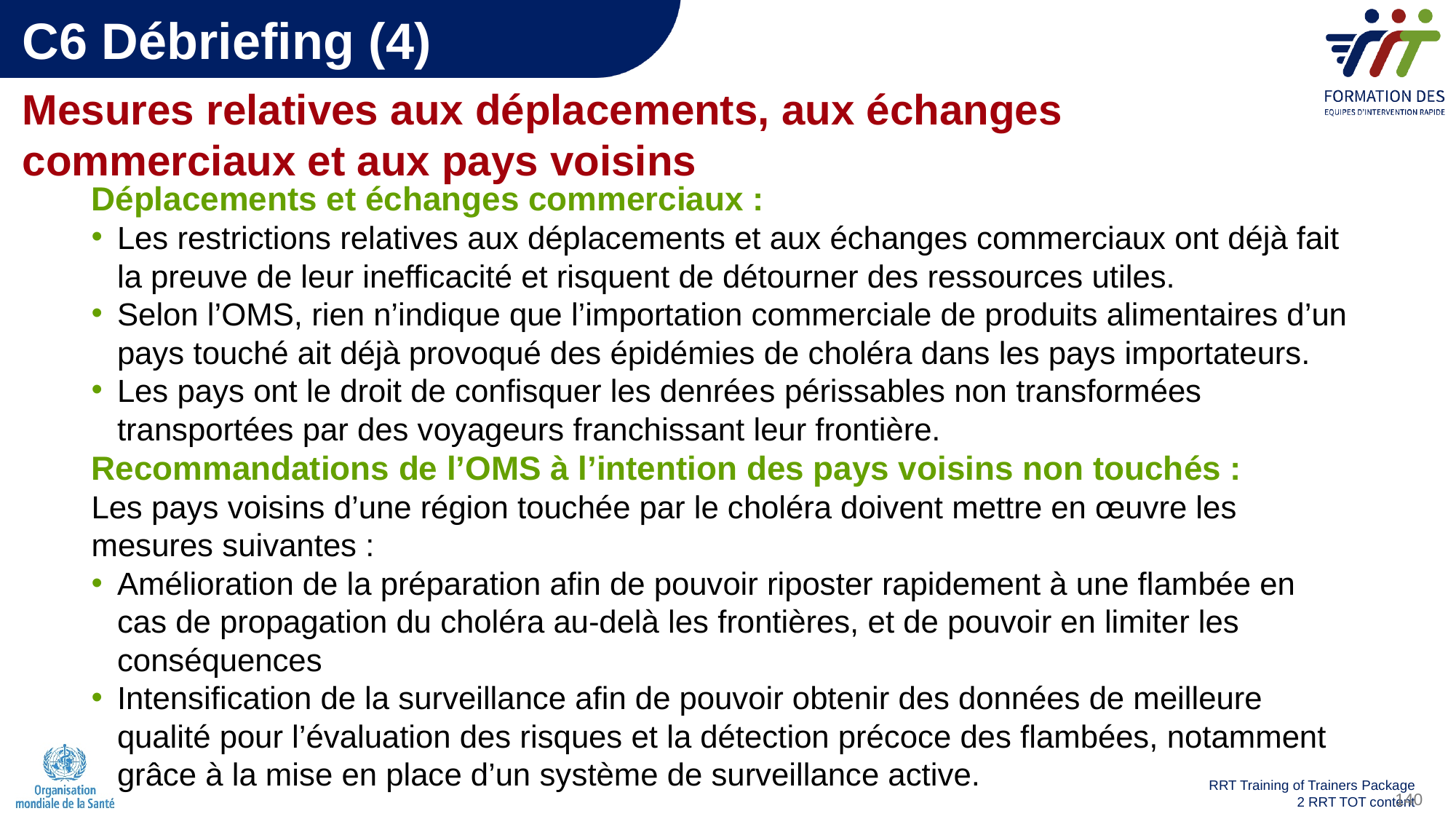

C6 Débriefing (4)
Mesures relatives aux déplacements, aux échanges commerciaux et aux pays voisins
Déplacements et échanges commerciaux :
Les restrictions relatives aux déplacements et aux échanges commerciaux ont déjà fait la preuve de leur inefficacité et risquent de détourner des ressources utiles.
Selon l’OMS, rien n’indique que l’importation commerciale de produits alimentaires d’un pays touché ait déjà provoqué des épidémies de choléra dans les pays importateurs.
Les pays ont le droit de confisquer les denrées périssables non transformées transportées par des voyageurs franchissant leur frontière.
Recommandations de l’OMS à l’intention des pays voisins non touchés :
Les pays voisins d’une région touchée par le choléra doivent mettre en œuvre les mesures suivantes :
Amélioration de la préparation afin de pouvoir riposter rapidement à une flambée en cas de propagation du choléra au-delà les frontières, et de pouvoir en limiter les conséquences
Intensification de la surveillance afin de pouvoir obtenir des données de meilleure qualité pour l’évaluation des risques et la détection précoce des flambées, notamment grâce à la mise en place d’un système de surveillance active.